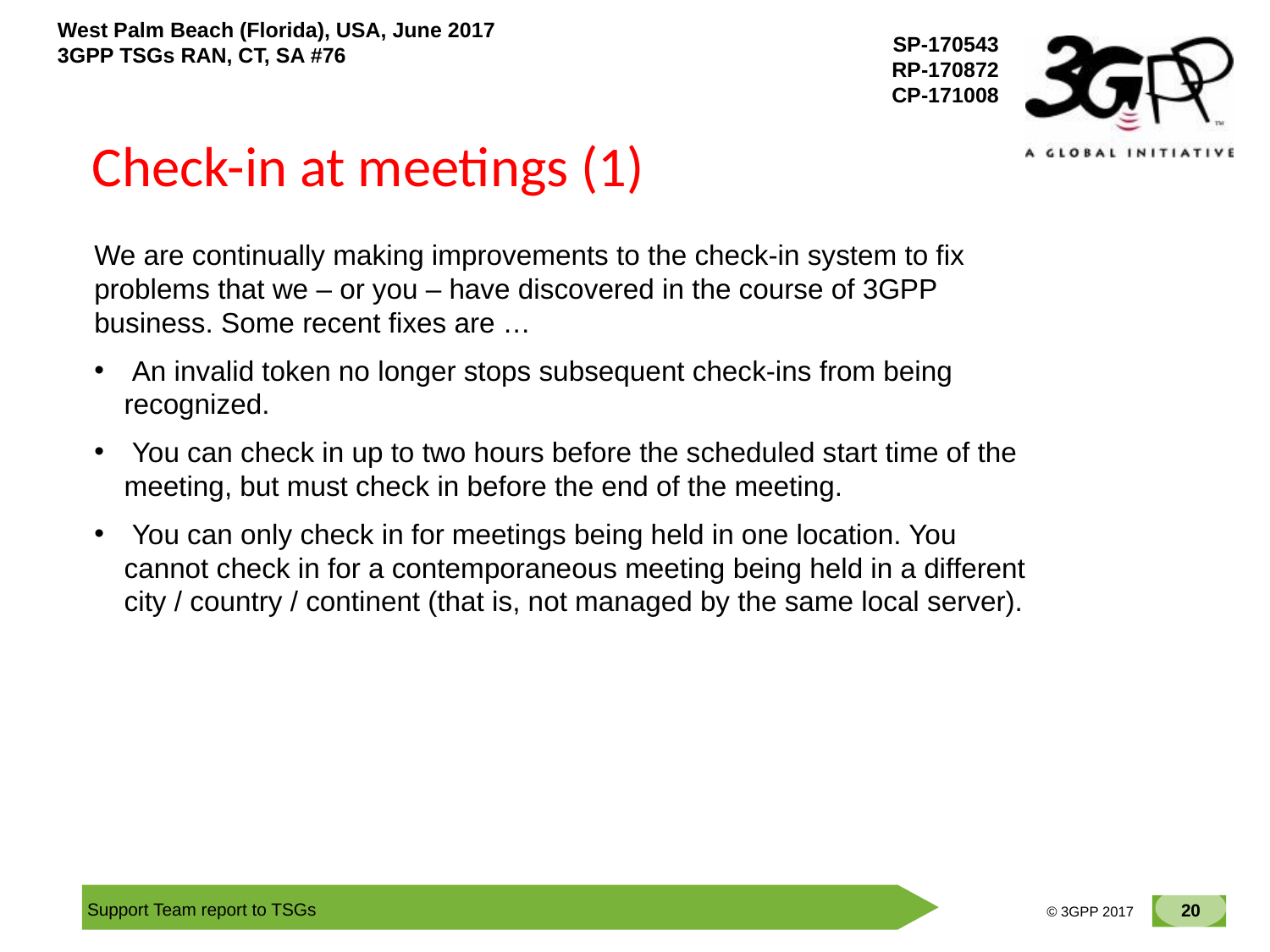

# Check-in at meetings (1)
We are continually making improvements to the check-in system to fix problems that we – or you – have discovered in the course of 3GPP business. Some recent fixes are …
 An invalid token no longer stops subsequent check-ins from being recognized.
 You can check in up to two hours before the scheduled start time of the meeting, but must check in before the end of the meeting.
 You can only check in for meetings being held in one location. You cannot check in for a contemporaneous meeting being held in a different city / country / continent (that is, not managed by the same local server).